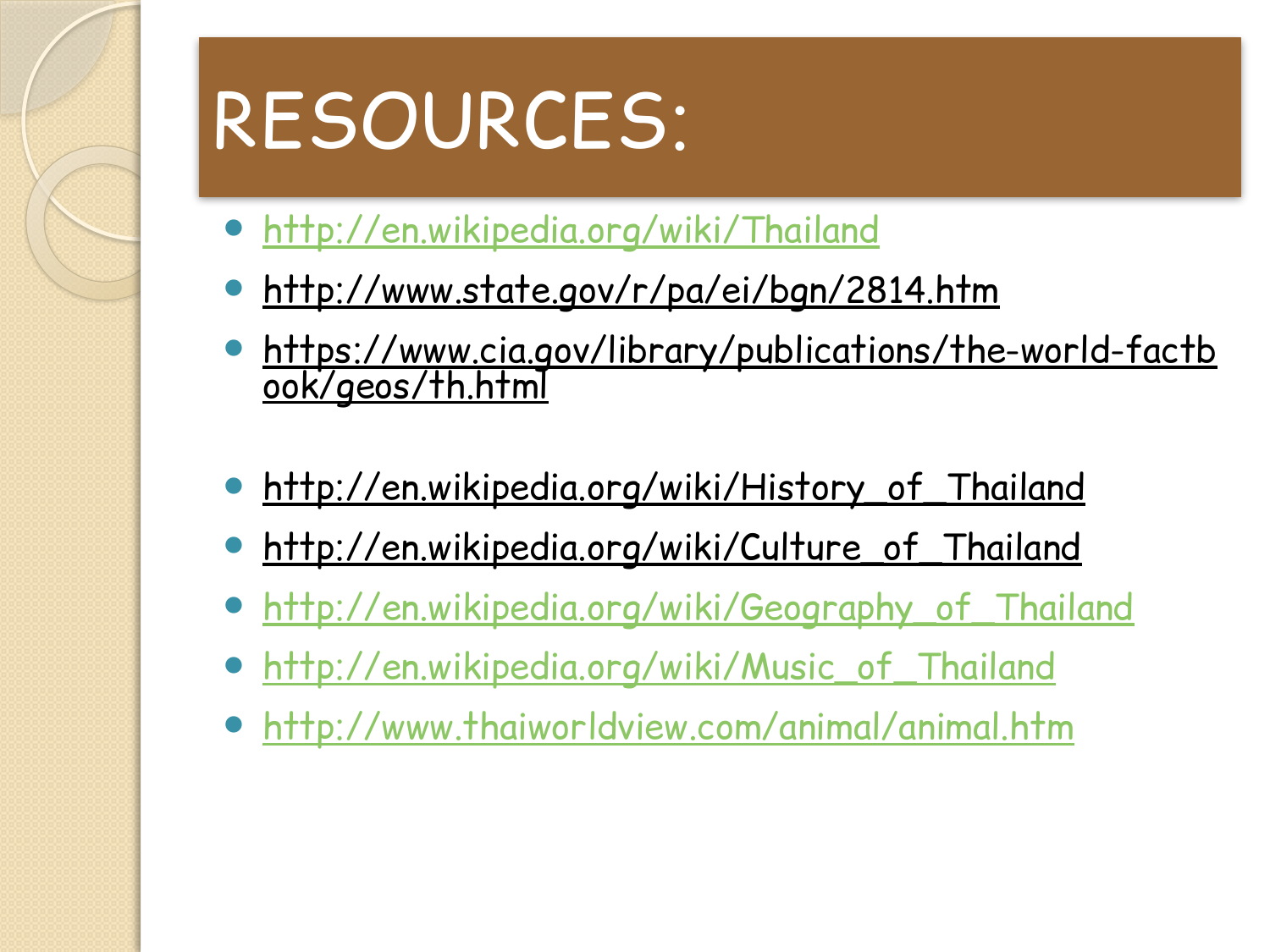

# RESOURCES:
http://en.wikipedia.org/wiki/Thailand
http://www.state.gov/r/pa/ei/bgn/2814.htm
https://www.cia.gov/library/publications/the-world-factbook/geos/th.html
http://en.wikipedia.org/wiki/History_of_Thailand
http://en.wikipedia.org/wiki/Culture_of_Thailand
http://en.wikipedia.org/wiki/Geography_of_Thailand
http://en.wikipedia.org/wiki/Music_of_Thailand
http://www.thaiworldview.com/animal/animal.htm